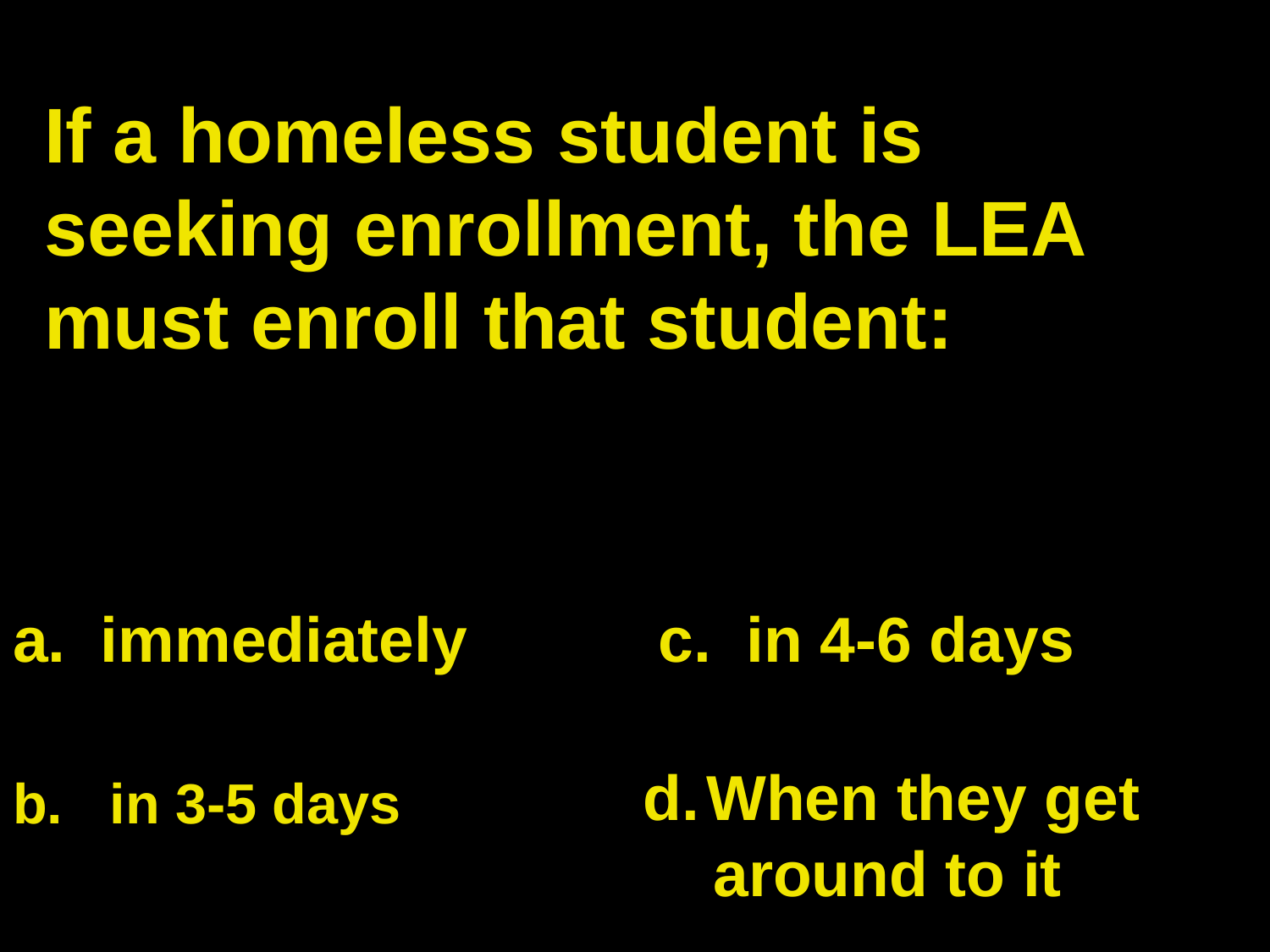

# If a homeless student is seeking enrollment, the LEA must enroll that student:
a.  immediately
c.  in 4-6 days
When they get
    around to it
b.   in 3-5 days